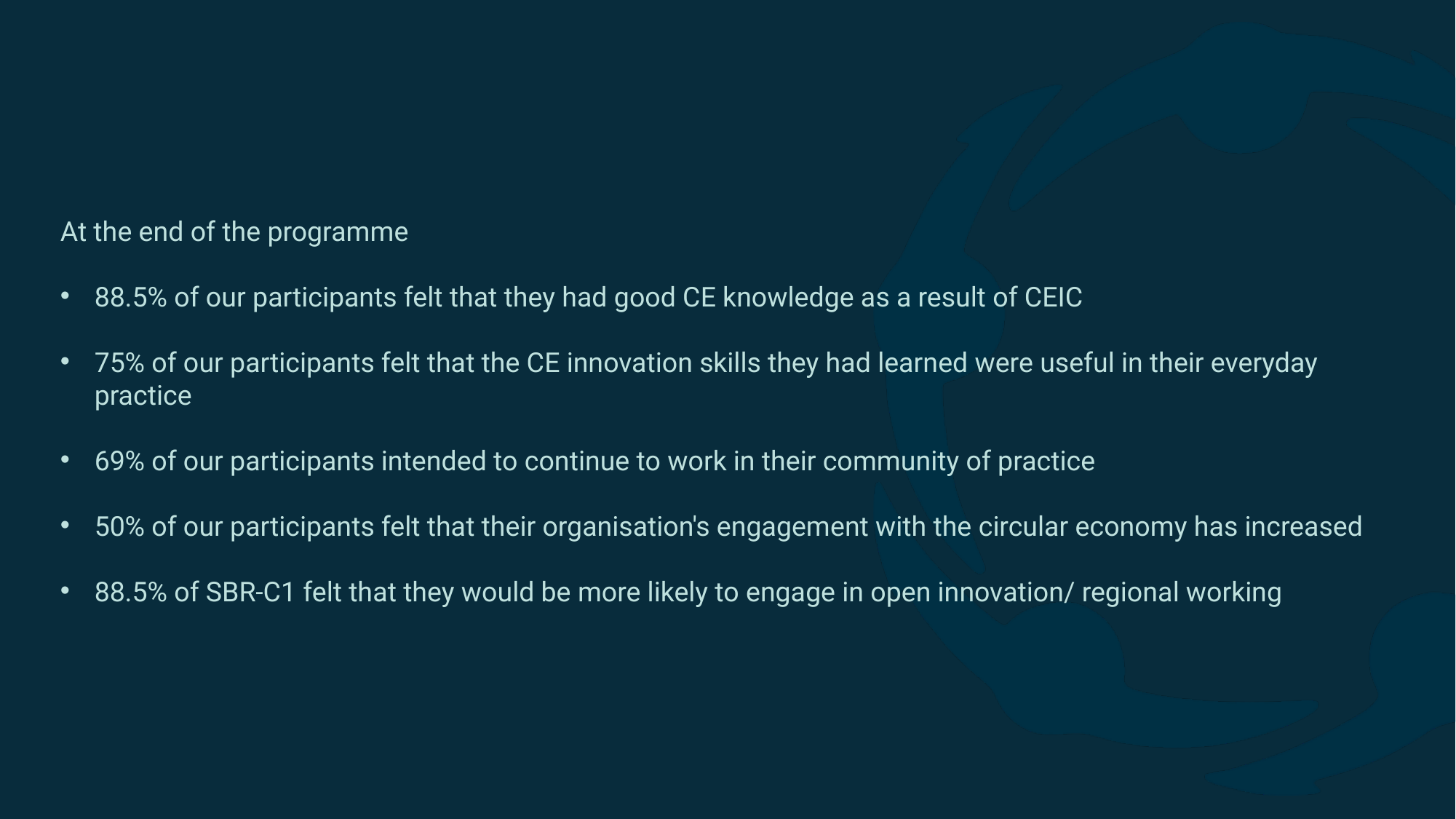

At the end of the programme

88.5% of our participants felt that they had good CE knowledge as a result of CEIC

75% of our participants felt that the CE innovation skills they had learned were useful in their everyday practice

69% of our participants intended to continue to work in their community of practice

50% of our participants felt that their organisation's engagement with the circular economy has increased

88.5% of SBR-C1 felt that they would be more likely to engage in open innovation/ regional working